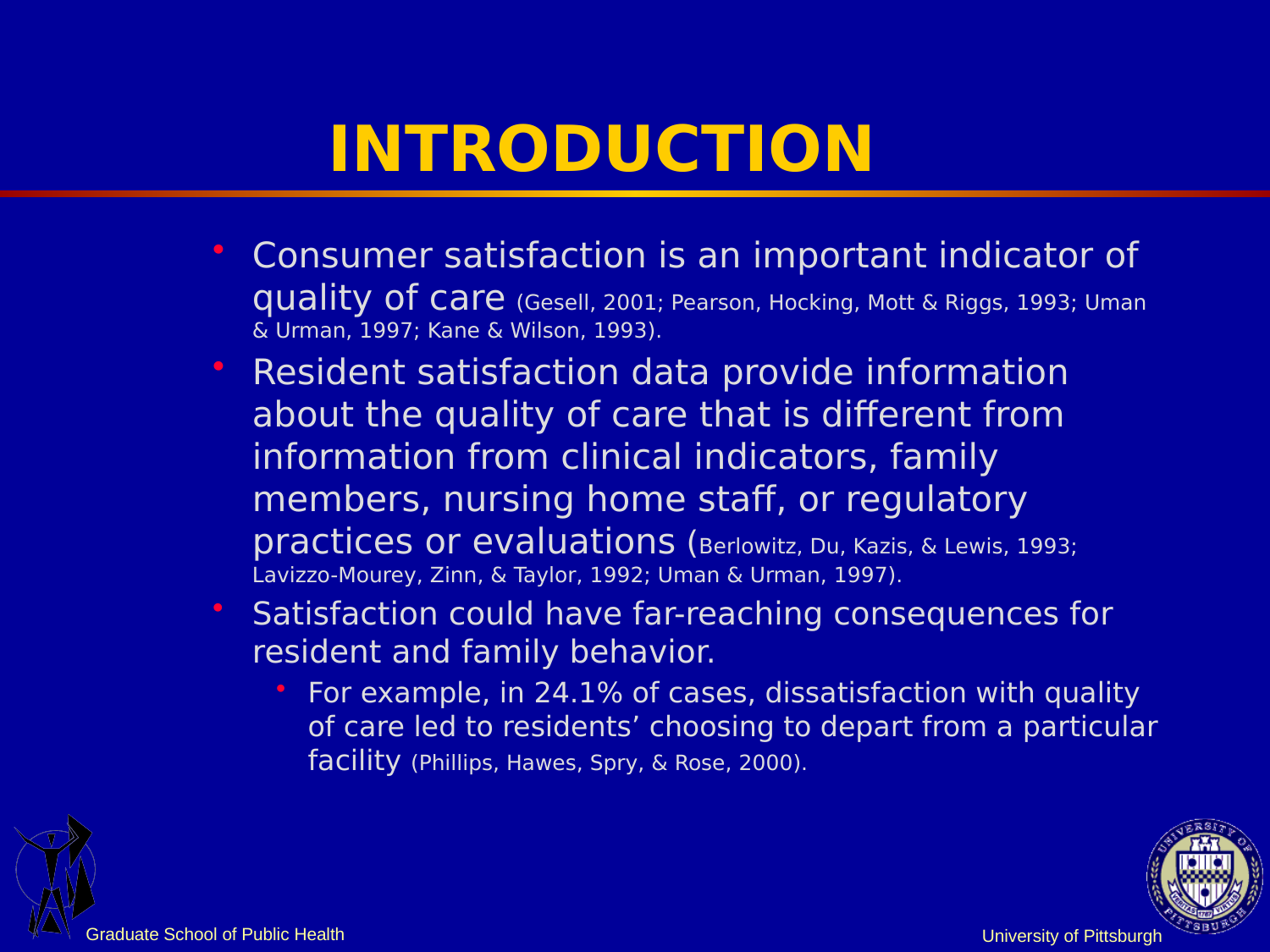

INTRODUCTION
Consumer satisfaction is an important indicator of quality of care (Gesell, 2001; Pearson, Hocking, Mott & Riggs, 1993; Uman & Urman, 1997; Kane & Wilson, 1993).
Resident satisfaction data provide information about the quality of care that is different from information from clinical indicators, family members, nursing home staff, or regulatory practices or evaluations (Berlowitz, Du, Kazis, & Lewis, 1993; Lavizzo-Mourey, Zinn, & Taylor, 1992; Uman & Urman, 1997).
Satisfaction could have far-reaching consequences for resident and family behavior.
For example, in 24.1% of cases, dissatisfaction with quality of care led to residents’ choosing to depart from a particular facility (Phillips, Hawes, Spry, & Rose, 2000).